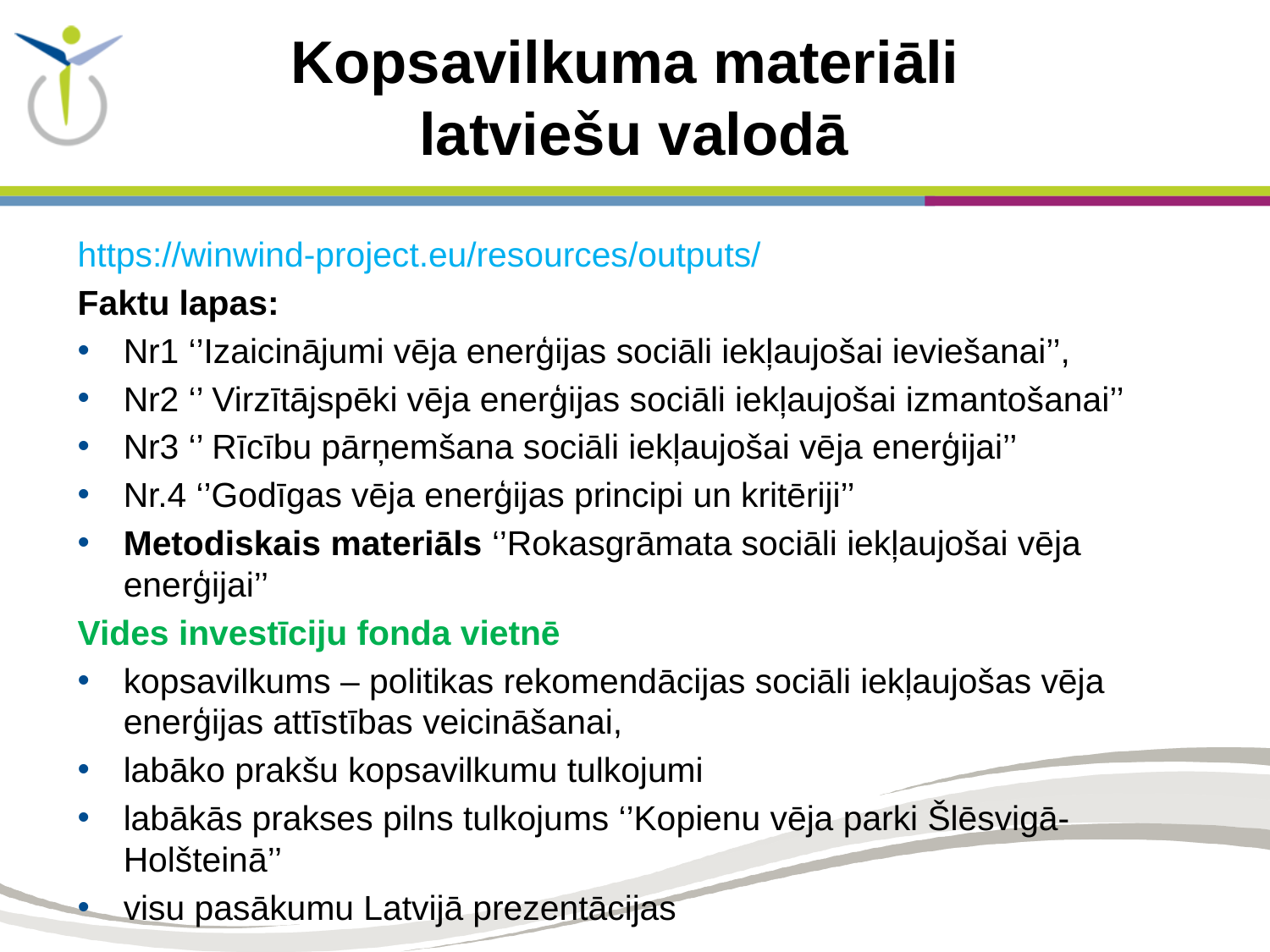

# Kopsavilkuma materiāli latviešu valodā
https://winwind-project.eu/resources/outputs/
Faktu lapas:
Nr1 ‘’Izaicinājumi vēja enerģijas sociāli iekļaujošai ieviešanai’’,
Nr2 ‘’ Virzītājspēki vēja enerģijas sociāli iekļaujošai izmantošanai’’
Nr3 ‘’ Rīcību pārņemšana sociāli iekļaujošai vēja enerģijai’’
Nr.4 ‘’Godīgas vēja enerģijas principi un kritēriji’’
Metodiskais materiāls ‘’Rokasgrāmata sociāli iekļaujošai vēja enerģijai’’
Vides investīciju fonda vietnē
kopsavilkums – politikas rekomendācijas sociāli iekļaujošas vēja enerģijas attīstības veicināšanai,
labāko prakšu kopsavilkumu tulkojumi
labākās prakses pilns tulkojums ‘’Kopienu vēja parki Šlēsvigā-Holšteinā’’
visu pasākumu Latvijā prezentācijas